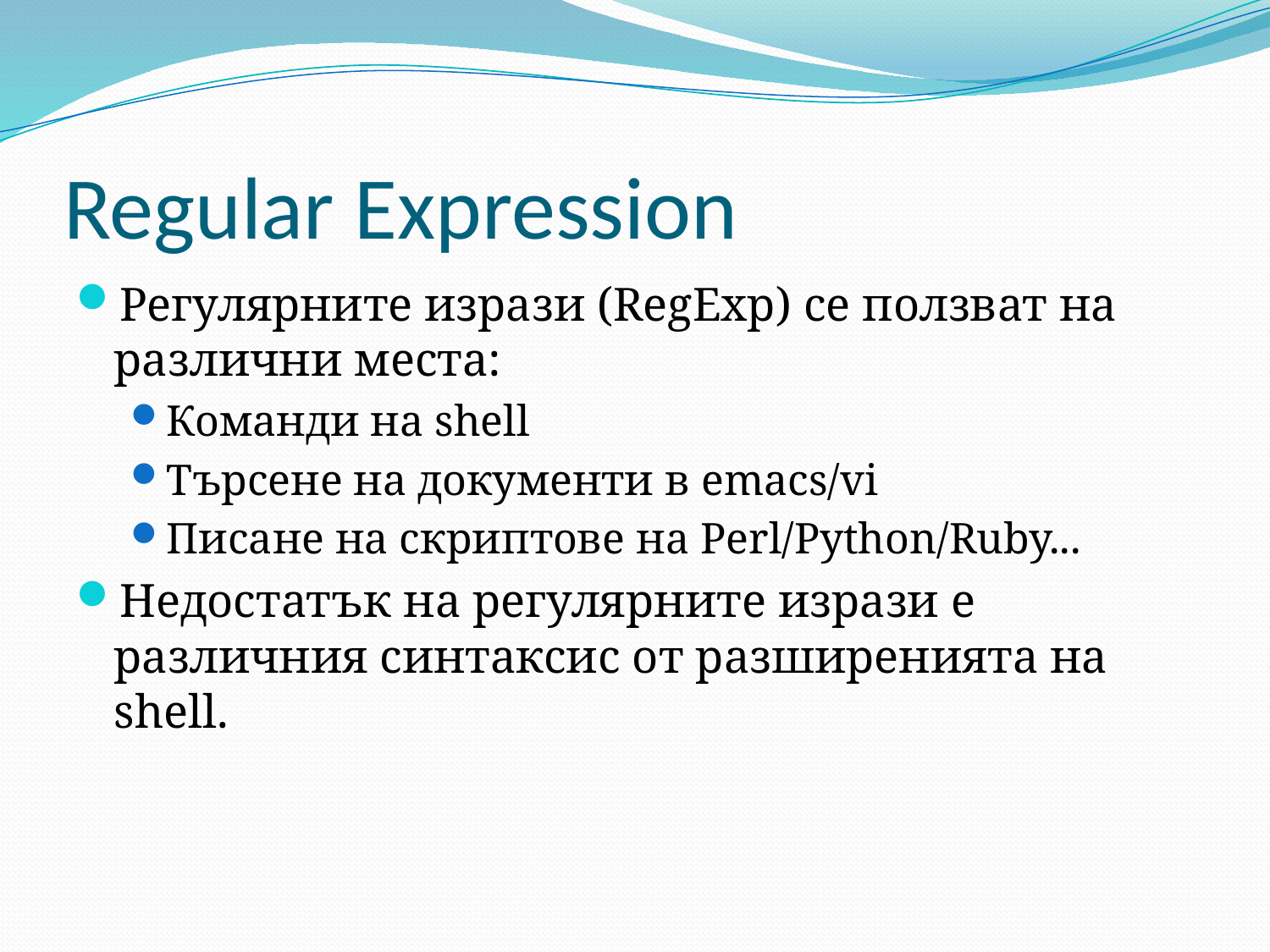

# Regular Expression
Регулярните изрази (RegExp) се ползват на различни места:
Команди на shell
Търсене на документи в emacs/vi
Писане на скриптове на Perl/Python/Ruby...
Недостатък на регулярните изрази е различния синтаксис от разширенията на shell.